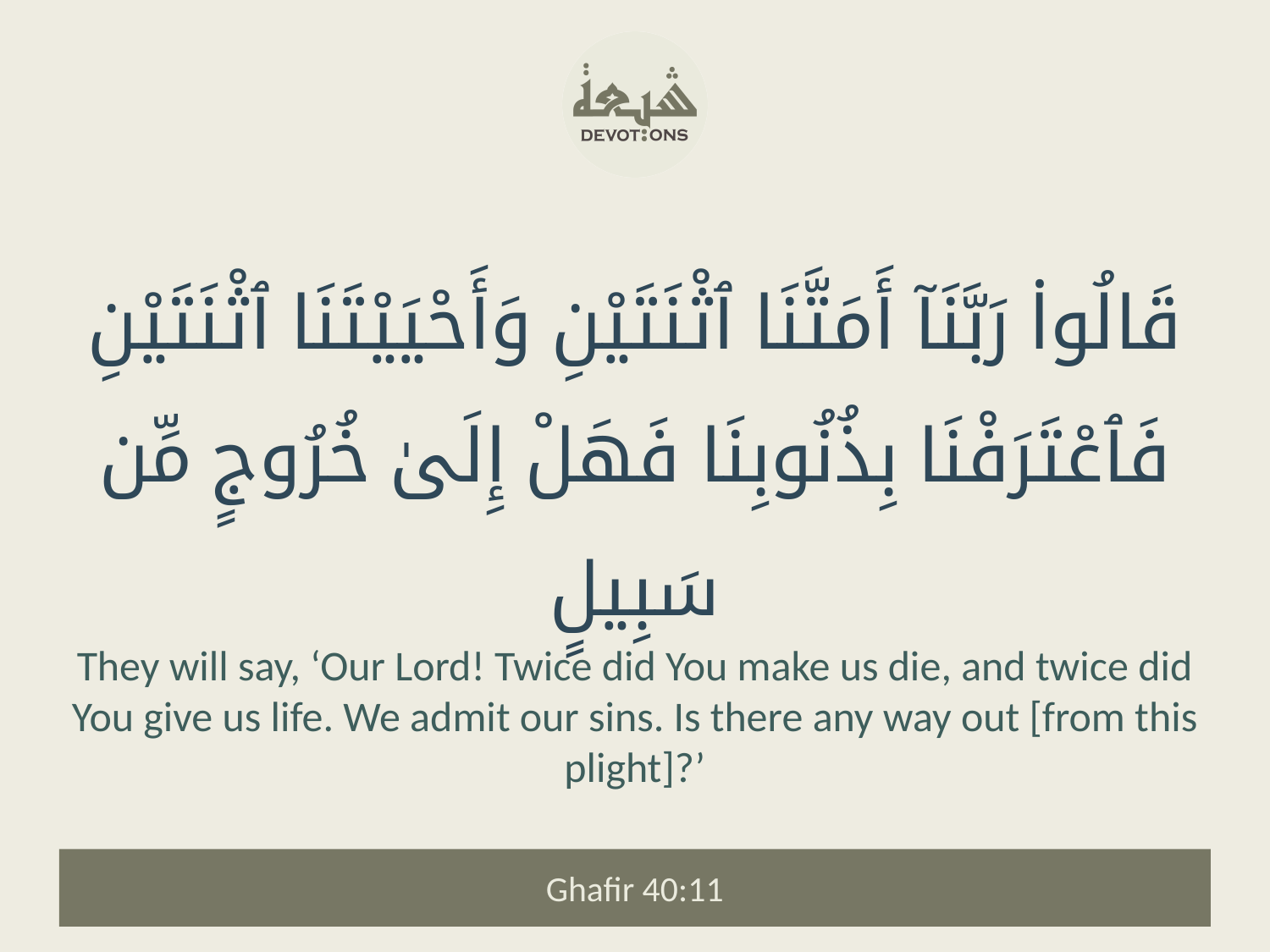

قَالُوا۟ رَبَّنَآ أَمَتَّنَا ٱثْنَتَيْنِ وَأَحْيَيْتَنَا ٱثْنَتَيْنِ فَٱعْتَرَفْنَا بِذُنُوبِنَا فَهَلْ إِلَىٰ خُرُوجٍ مِّن سَبِيلٍ
They will say, ‘Our Lord! Twice did You make us die, and twice did You give us life. We admit our sins. Is there any way out [from this plight]?’
Ghafir 40:11